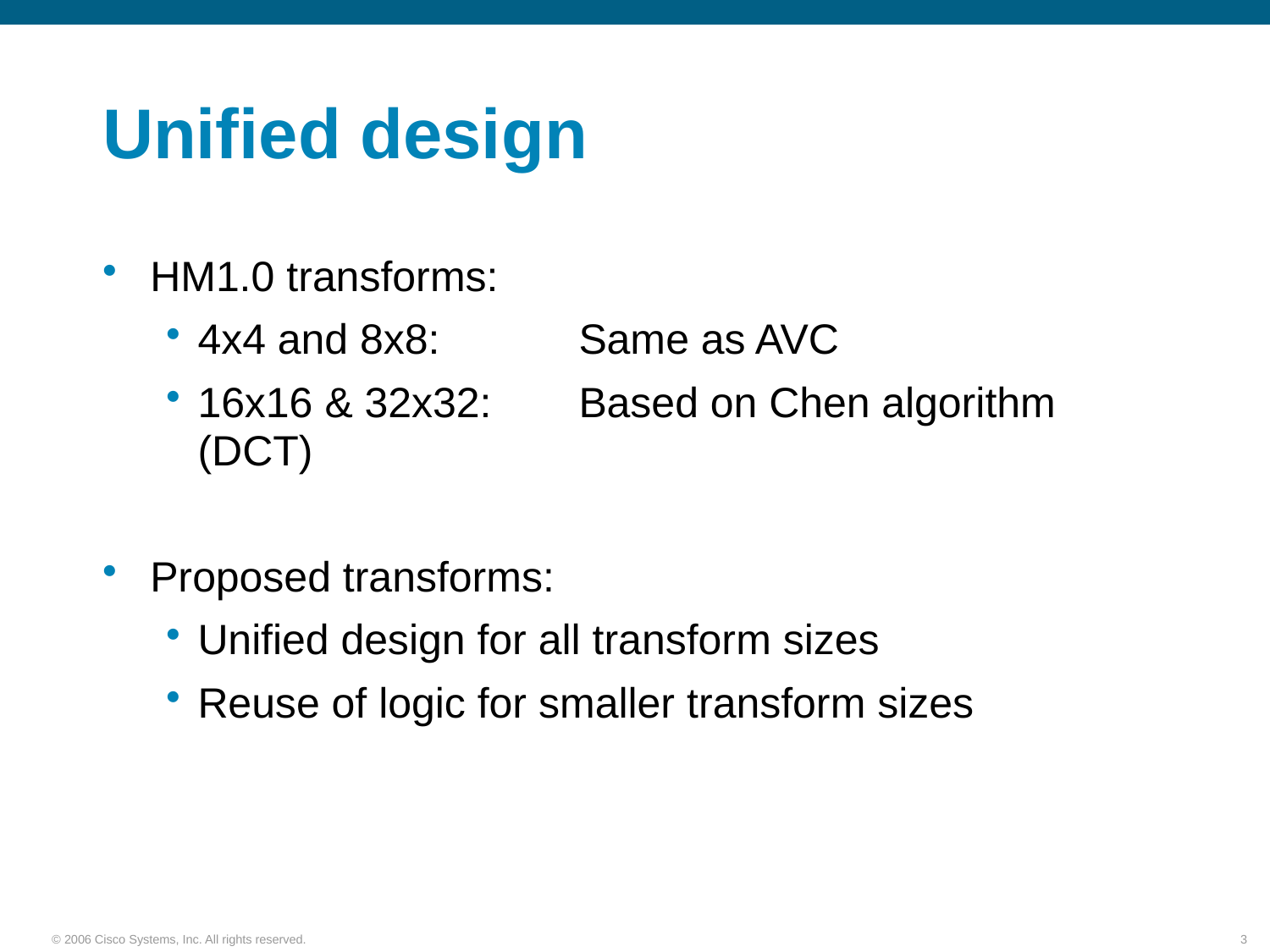

# Unified design
HM1.0 transforms:
4x4 and 8x8:		Same as AVC
16x16 & 32x32:	Based on Chen algorithm (DCT)

Proposed transforms:
Unified design for all transform sizes
Reuse of logic for smaller transform sizes